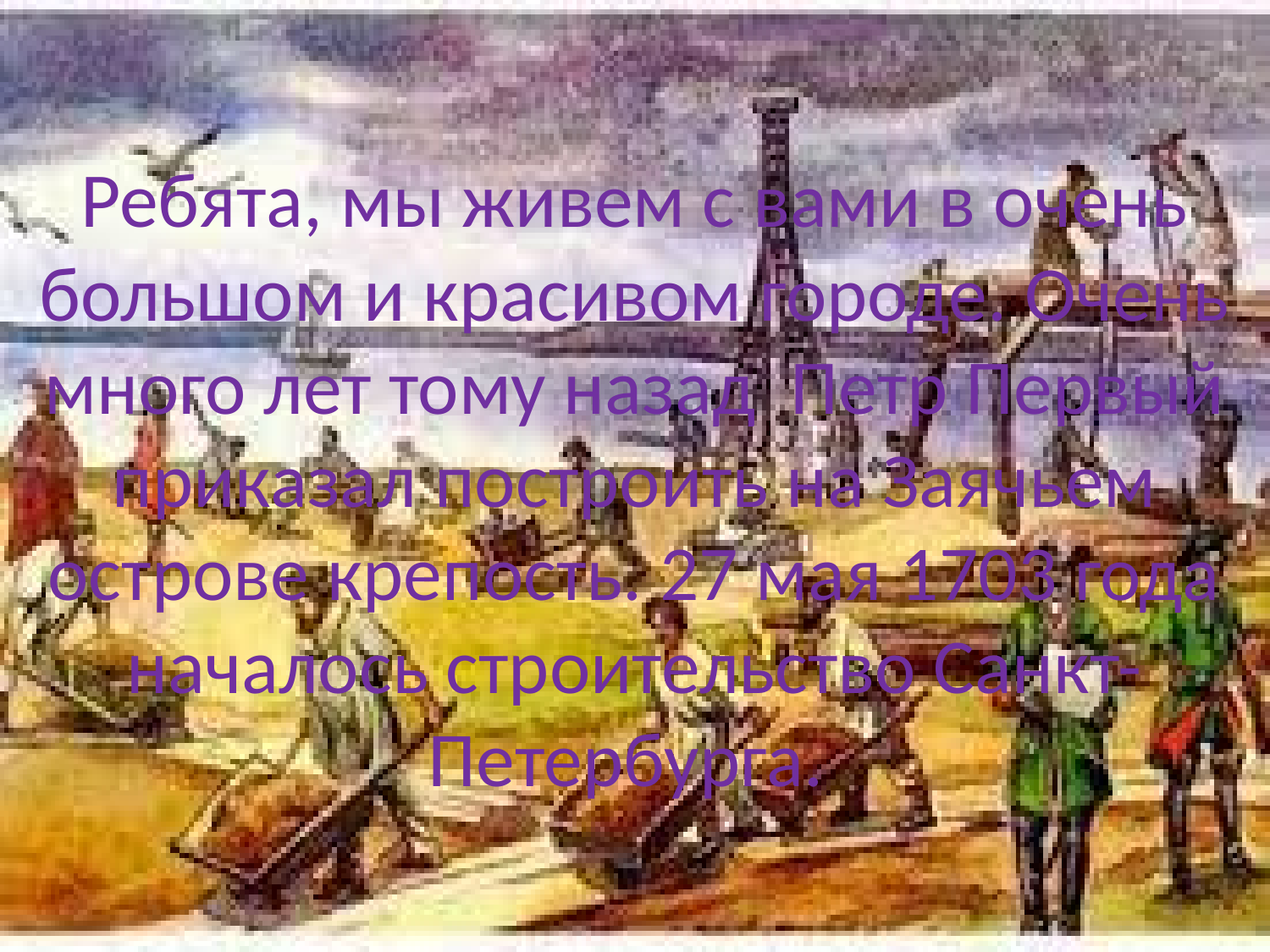

# Ребята, мы живем с вами в очень большом и красивом городе. Очень много лет тому назад  Петр Первый приказал построить на Заячьем острове крепость. 27 мая 1703 года началось строительство Санкт-Петербурга.